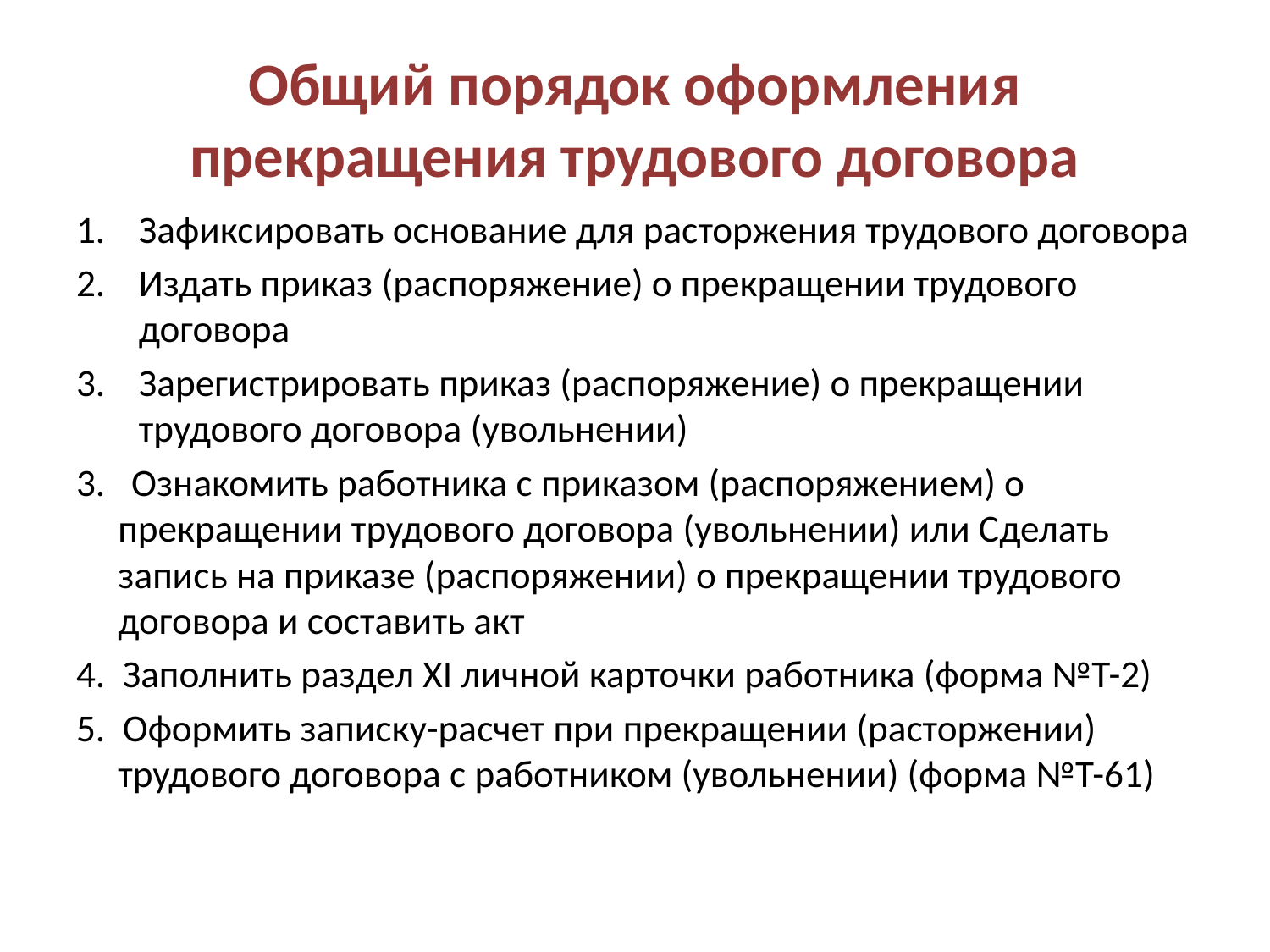

# Общий порядок оформления прекращения трудового договора
Зафиксировать основание для расторжения трудового договора
Издать приказ (распоряжение) о прекращении трудового договора
Зарегистрировать приказ (распоряжение) о прекращении трудового договора (увольнении)
3.   Ознакомить работника с приказом (распоряжением) о прекращении трудового договора (увольнении) или Сделать запись на приказе (распоряжении) о прекращении трудового договора и составить акт
4.  Заполнить раздел XI личной карточки работника (форма №Т-2)
5.  Оформить записку-расчет при прекращении (расторжении) трудового договора с работником (увольнении) (форма №Т-61)